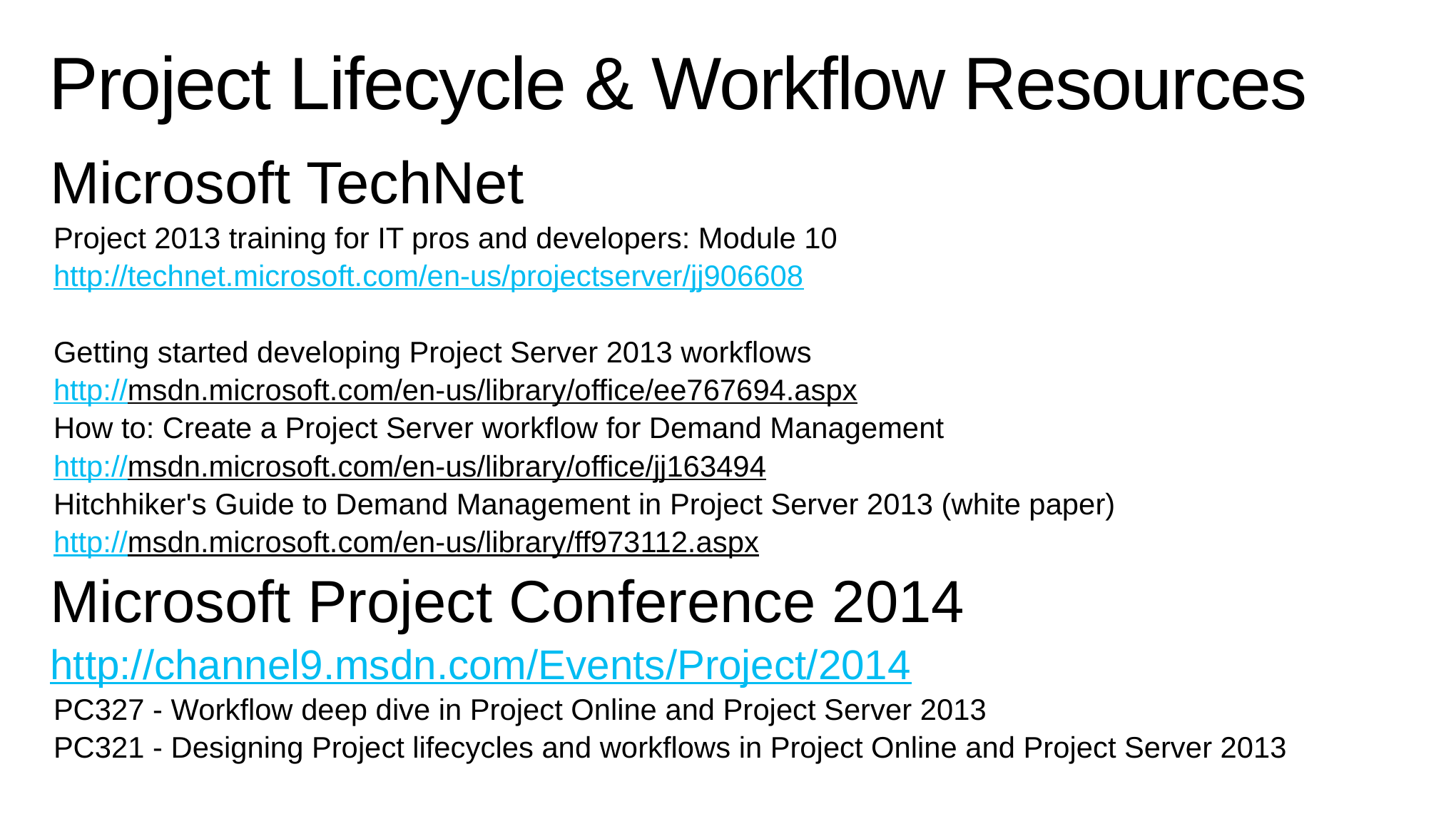

# Project Lifecycle & Workflow Resources
Microsoft TechNet
Project 2013 training for IT pros and developers: Module 10
http://technet.microsoft.com/en-us/projectserver/jj906608

Getting started developing Project Server 2013 workflows
http://msdn.microsoft.com/en-us/library/office/ee767694.aspx
How to: Create a Project Server workflow for Demand Management
http://msdn.microsoft.com/en-us/library/office/jj163494
Hitchhiker's Guide to Demand Management in Project Server 2013 (white paper)
http://msdn.microsoft.com/en-us/library/ff973112.aspx
Microsoft Project Conference 2014
http://channel9.msdn.com/Events/Project/2014
PC327 - Workflow deep dive in Project Online and Project Server 2013
PC321 - Designing Project lifecycles and workflows in Project Online and Project Server 2013